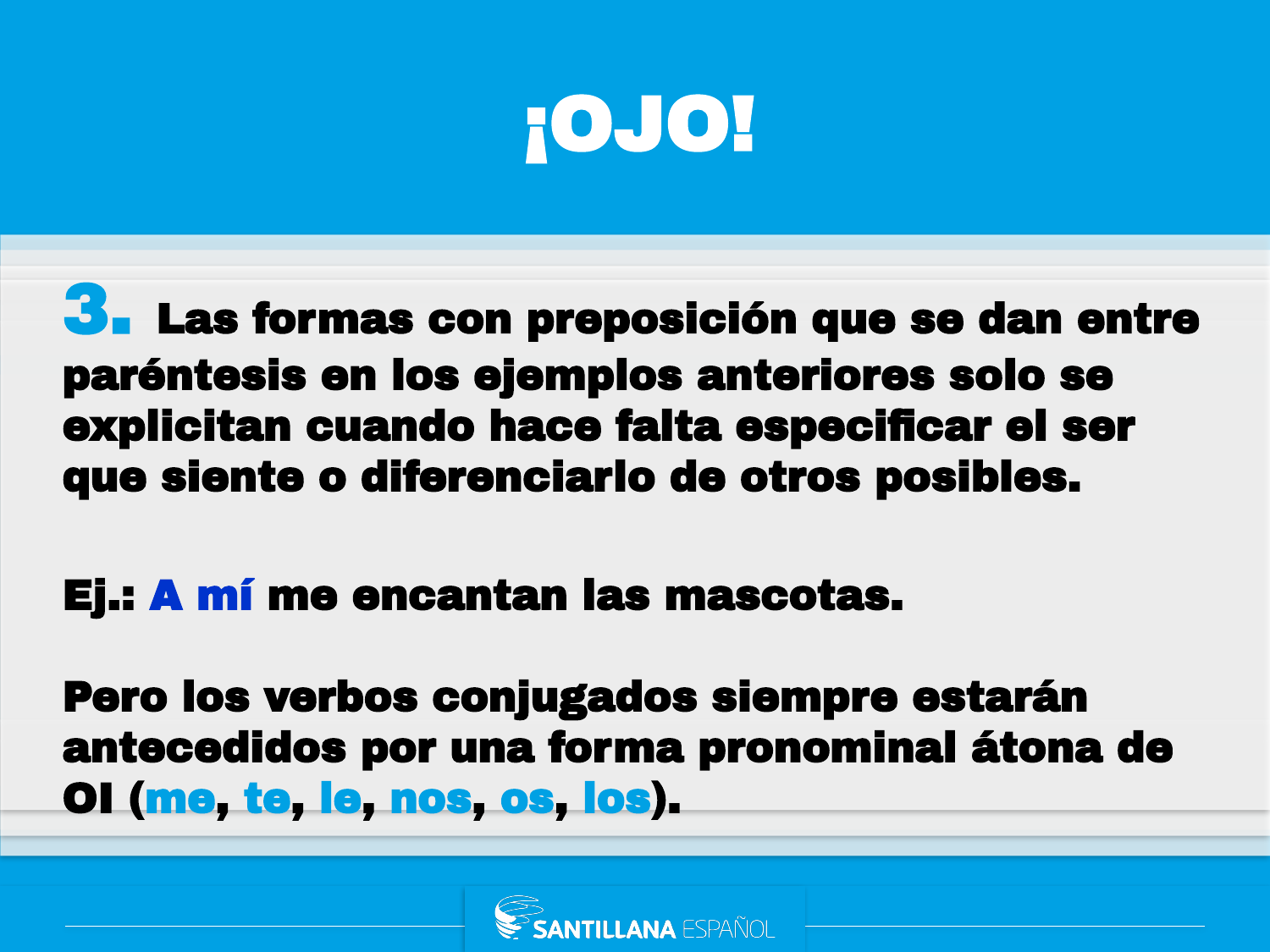

¡OJO!
3. Las formas con preposición que se dan entre paréntesis en los ejemplos anteriores solo se explicitan cuando hace falta especificar el ser que siente o diferenciarlo de otros posibles.

Ej.: A mí me encantan las mascotas.

Pero los verbos conjugados siempre estarán antecedidos por una forma pronominal átona de OI (me, te, le, nos, os, los).